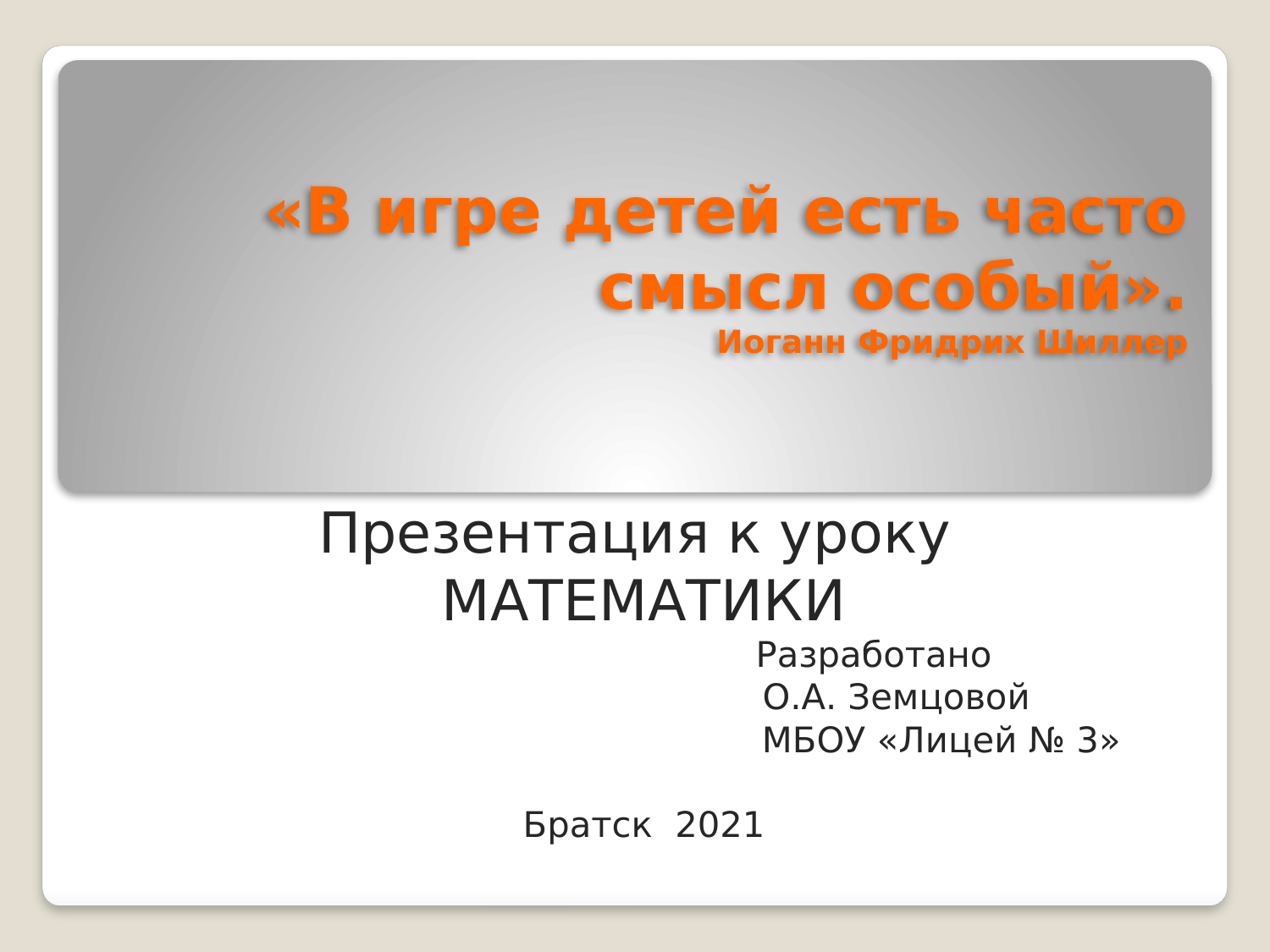

# «В игре детей есть часто смысл особый». Иоганн Фридрих Шиллер

Презентация к уроку
МАТЕМАТИКИ
                                          Разработано
                                             О.А. Земцовой
                                                     МБОУ «Лицей № 3»

Братск  2021